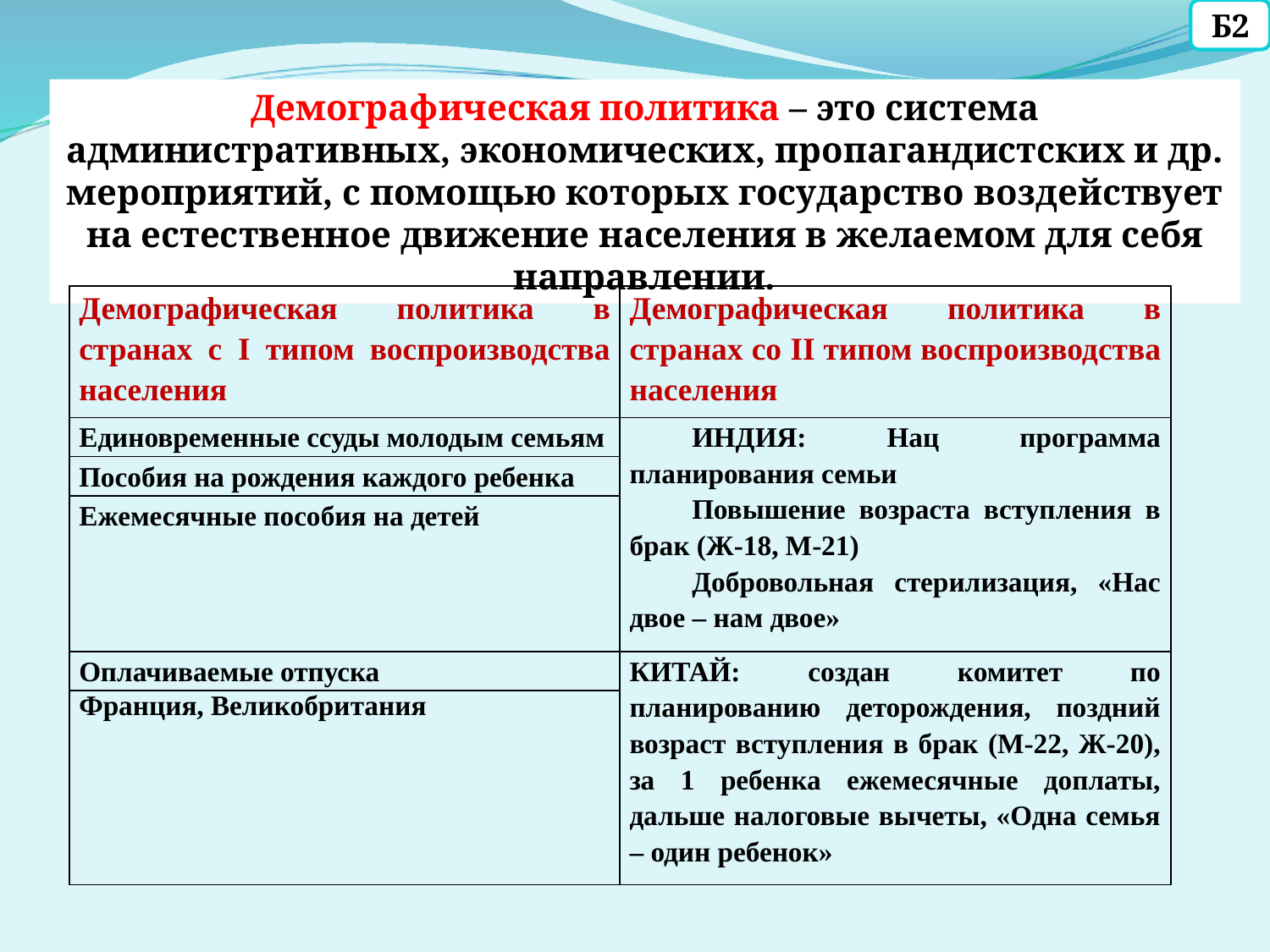

Б2
Демографическая политика – это система административных, экономических, пропагандистских и др. мероприятий, с помощью которых государство воздействует на естественное движение населения в желаемом для себя направлении.
| Демографическая политика в странах с I типом воспроизводства населения | Демографическая политика в странах со II типом воспроизводства населения |
| --- | --- |
| Единовременные ссуды молодым семьям | ИНДИЯ: Нац программа планирования семьи Повышение возраста вступления в брак (Ж-18, М-21) Добровольная стерилизация, «Нас двое – нам двое» |
| Пособия на рождения каждого ребенка |  |
| Ежемесячные пособия на детей |  |
| Оплачиваемые отпуска | КИТАЙ: создан комитет по планированию деторождения, поздний возраст вступления в брак (М-22, Ж-20), за 1 ребенка ежемесячные доплаты, дальше налоговые вычеты, «Одна семья – один ребенок» |
| Франция, Великобритания |  |